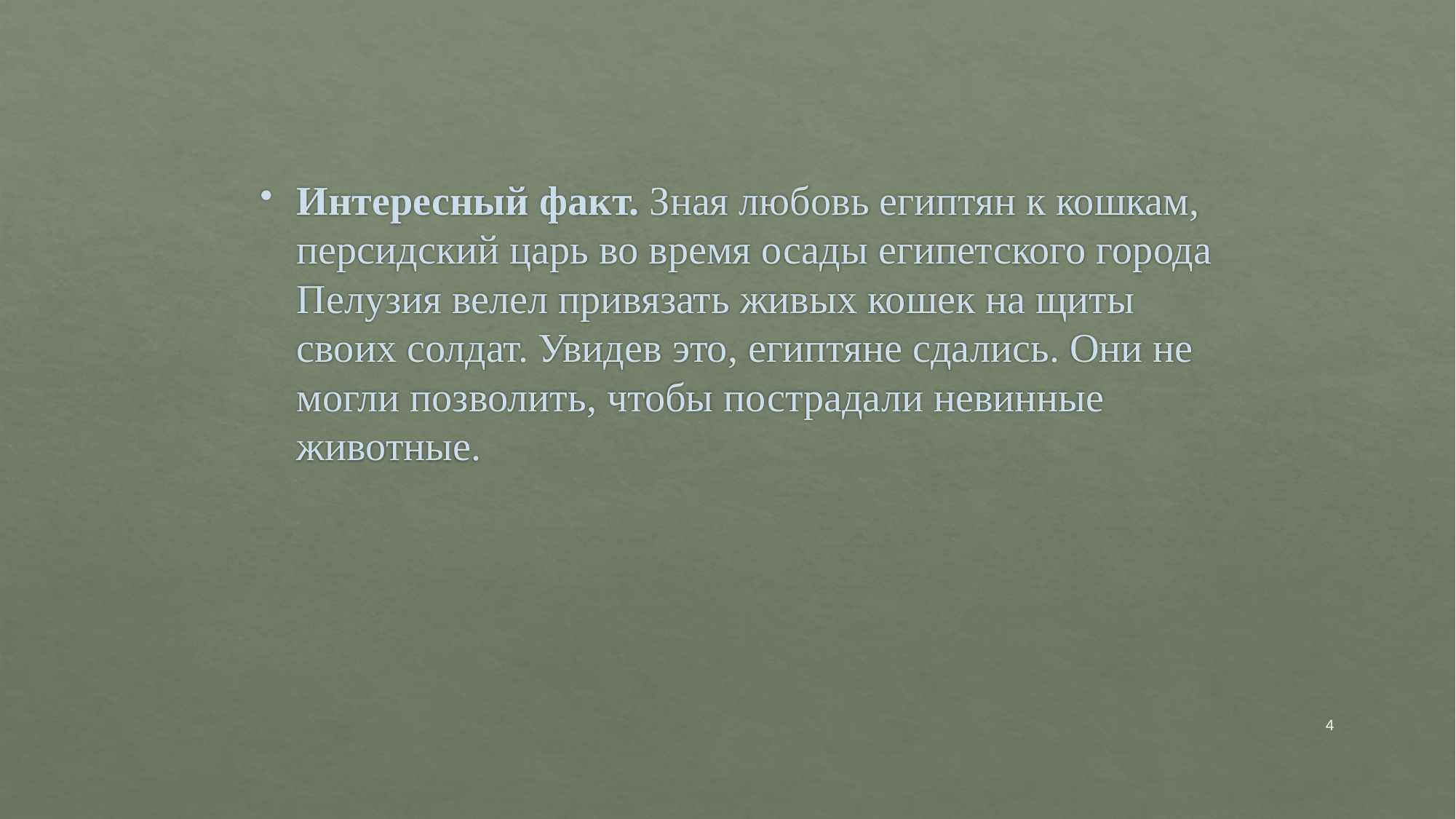

Интересный факт. Зная любовь египтян к кошкам, персидский царь во время осады египетского города Пелузия велел привязать живых кошек на щиты своих солдат. Увидев это, египтяне сдались. Они не могли позволить, чтобы пострадали невинные животные.

4